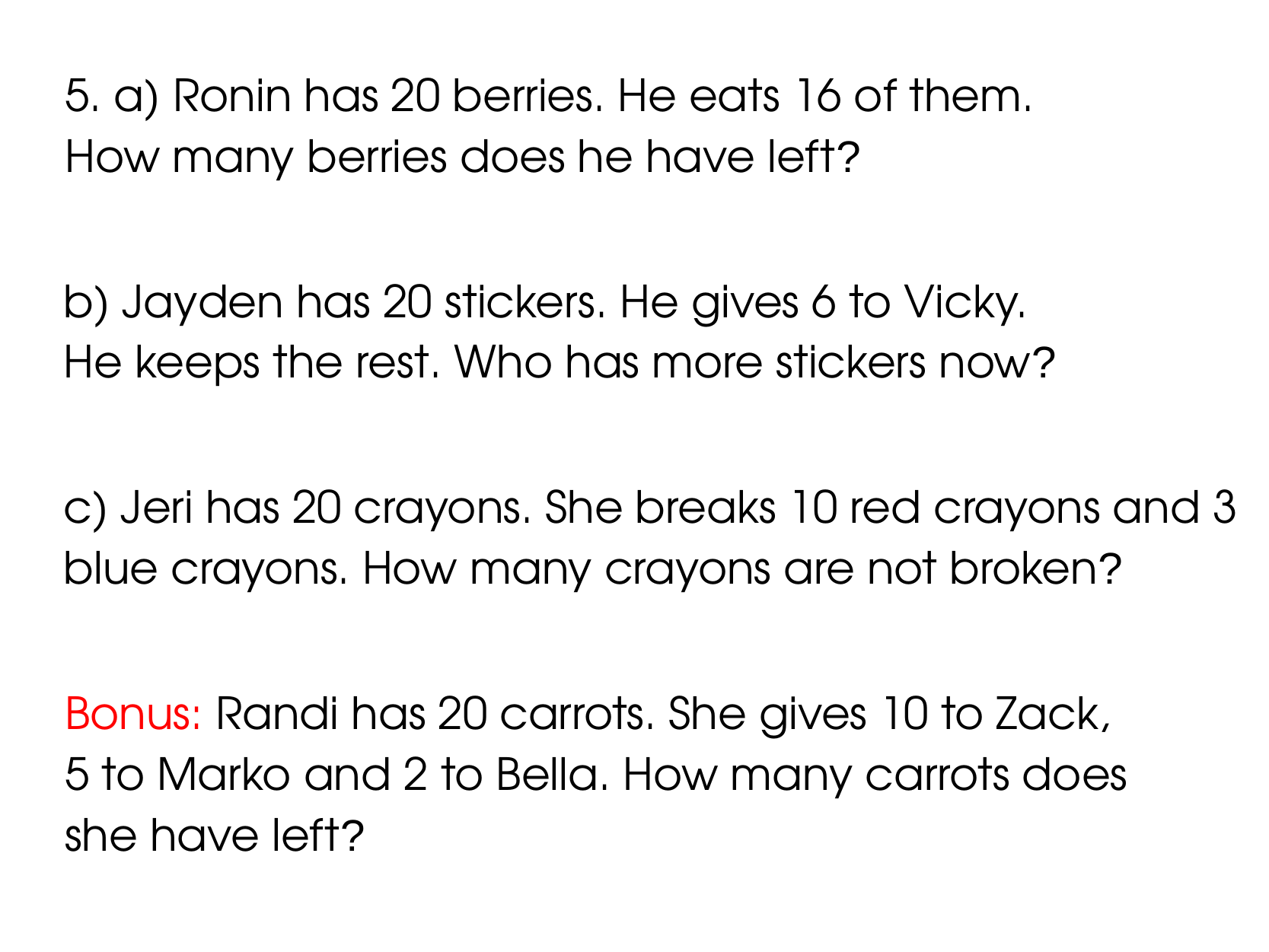

5. a) Ronin has 20 berries. He eats 16 of them.
How many berries does he have left?
b) Jayden has 20 stickers. He gives 6 to Vicky.
He keeps the rest. Who has more stickers now?
c) Jeri has 20 crayons. She breaks 10 red crayons and 3 blue crayons. How many crayons are not broken?
Bonus: Randi has 20 carrots. She gives 10 to Zack,
5 to Marko and 2 to Bella. How many carrots does
she have left?